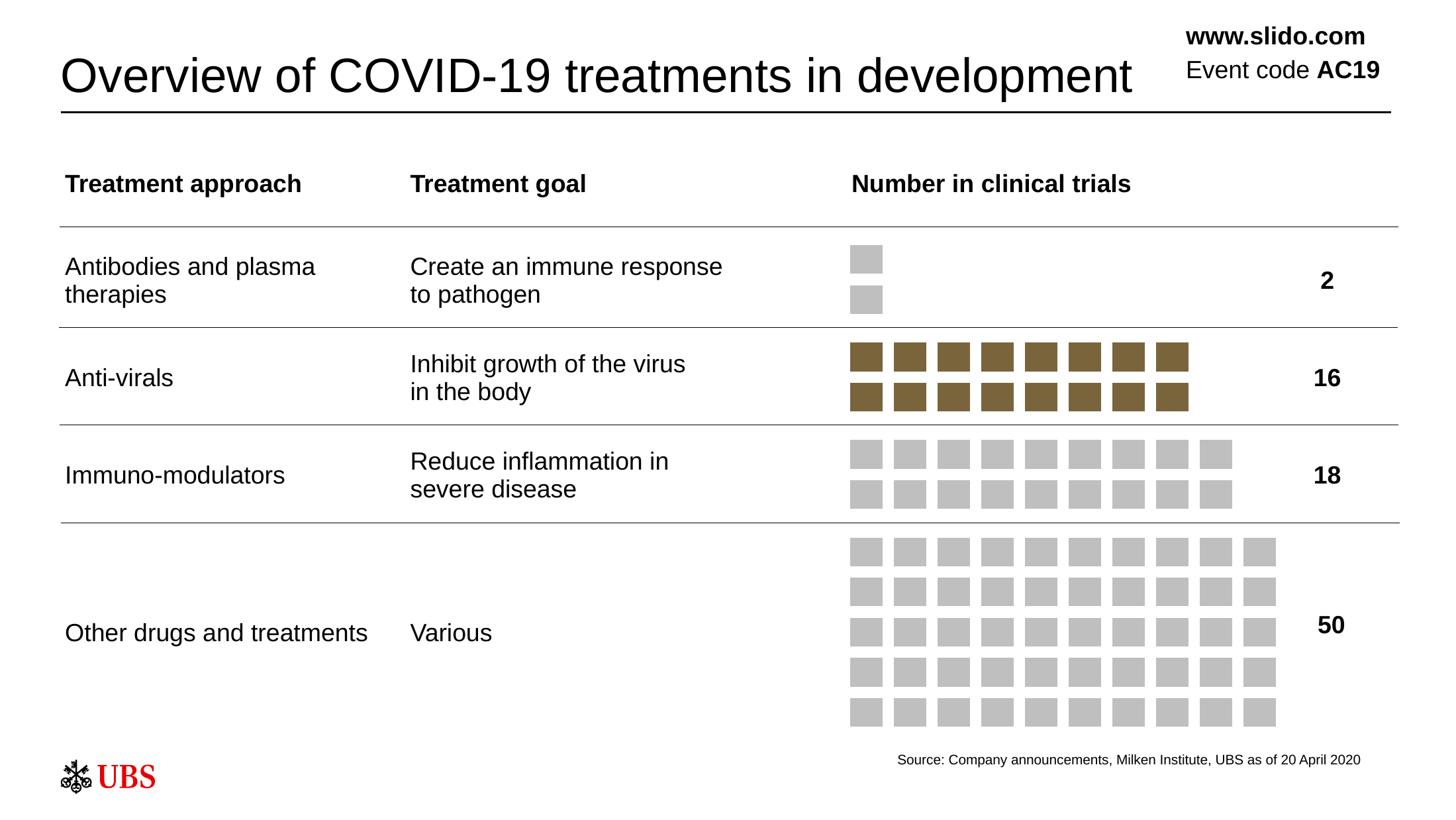

# Overview of COVID-19 treatments in development
www.slido.com
Event code AC19
| Treatment approach |  | Treatment goal | Number in clinical trials |  |  |  |  |  |  |  |  |  |  |  |  |  |  |  |  |  |  |  |  |  |  |  |
| --- | --- | --- | --- | --- | --- | --- | --- | --- | --- | --- | --- | --- | --- | --- | --- | --- | --- | --- | --- | --- | --- | --- | --- | --- | --- | --- |
|  |  |  |  |  |  |  |  |  |  |  |  |  |  |  |  |  |  |  |  |  |  |  |  |  |  |  |
| Antibodies and plasma therapies |  | Create an immune response to pathogen |  |  |  |  |  |  |  |  |  |  |  |  |  |  |  |  |  |  |  |  | 2 |  |  |  |
|  |  |  |  |  |  |  |  |  |  |  |  |  |  |  |  |  |  |  |  |  |  |  |  |  |  |  |
|  |  |  |  |  |  |  |  |  |  |  |  |  |  |  |  |  |  |  |  |  |  |  |  |  |  |  |
|  |  |  |  |  |  |  |  |  |  |  |  |  |  |  |  |  |  |  |  |  |  |  |  |  |  |  |
| Anti-virals |  | Inhibit growth of the virus in the body |  |  |  |  |  |  |  |  |  |  |  |  |  |  |  |  |  |  |  |  | 16 |  |  |  |
|  |  |  |  |  |  |  |  |  |  |  |  |  |  |  |  |  |  |  |  |  |  |  |  |  |  |  |
|  |  |  |  |  |  |  |  |  |  |  |  |  |  |  |  |  |  |  |  |  |  |  |  |  |  |  |
|  |  |  |  |  |  |  |  |  |  |  |  |  |  |  |  |  |  |  |  |  |  |  |  |  |  |  |
| Immuno-modulators |  | Reduce inflammation in severe disease |  |  |  |  |  |  |  |  |  |  |  |  |  |  |  |  |  |  |  |  | 18 |  |  |  |
|  |  |  |  |  |  |  |  |  |  |  |  |  |  |  |  |  |  |  |  |  |  |  |  |  |  |  |
|  |  |  |  |  |  |  |  |  |  |  |  |  |  |  |  |  |  |  |  |  |  |  |  |  |  |  |
|  |  |  |  |  |  |  |  |  |  |  |  |  |  |  |  |  |  |  |  |  |  |  |  |  |  |  |
| Other drugs and treatments |  | Various |  |  |  |  |  |  |  |  |  |  |  |  |  |  |  |  |  |  |  |  |  |  |  |  |
|  |  |  |  |  |  |  |  |  |  |  |  |  |  |  |  |  |  |  |  |  |  |  |  |  |  |  |
|  |  |  |  |  |  |  |  |  |  |  |  |  |  |  |  |  |  |  |  |  |  |  | 50 |  |  |  |
|  |  |  |  |  |  |  |  |  |  |  |  |  |  |  |  |  |  |  |  |  |  |  |  |  |  |  |
|  |  |  |  |  |  |  |  |  |  |  |  |  |  |  |  |  |  |  |  |  |  |  |  |  |  |  |
|  |  |  |  |  |  |  |  |  |  |  |  |  |  |  |  |  |  |  |  |  |  |  |  |  |  |  |
|  |  |  |  |  |  |  |  |  |  |  |  |  |  |  |  |  |  |  |  |  |  |  |  |  |  |  |
|  |  |  |  |  |  |  |  |  |  |  |  |  |  |  |  |  |  |  |  |  |  |  |  |  |  |  |
|  |  |  |  |  |  |  |  |  |  |  |  |  |  |  |  |  |  |  |  |  |  |  |  |  |  |  |
Source: Company announcements, Milken Institute, UBS as of 20 April 2020